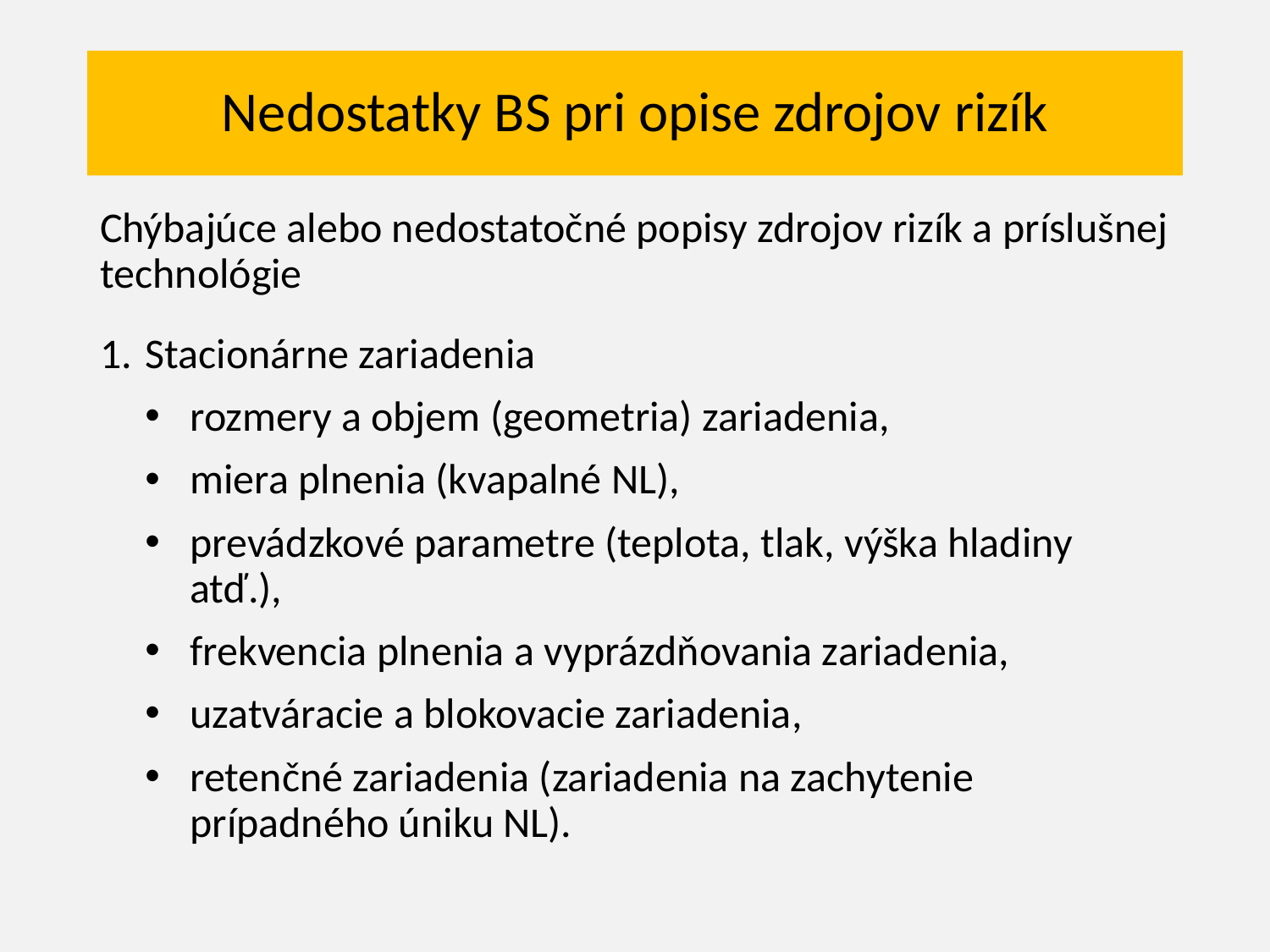

# Nedostatky BS pri opise zdrojov rizík
Chýbajúce alebo nedostatočné popisy zdrojov rizík a príslušnej technológie
Stacionárne zariadenia
rozmery a objem (geometria) zariadenia,
miera plnenia (kvapalné NL),
prevádzkové parametre (teplota, tlak, výška hladiny atď.),
frekvencia plnenia a vyprázdňovania zariadenia,
uzatváracie a blokovacie zariadenia,
retenčné zariadenia (zariadenia na zachytenie prípadného úniku NL).